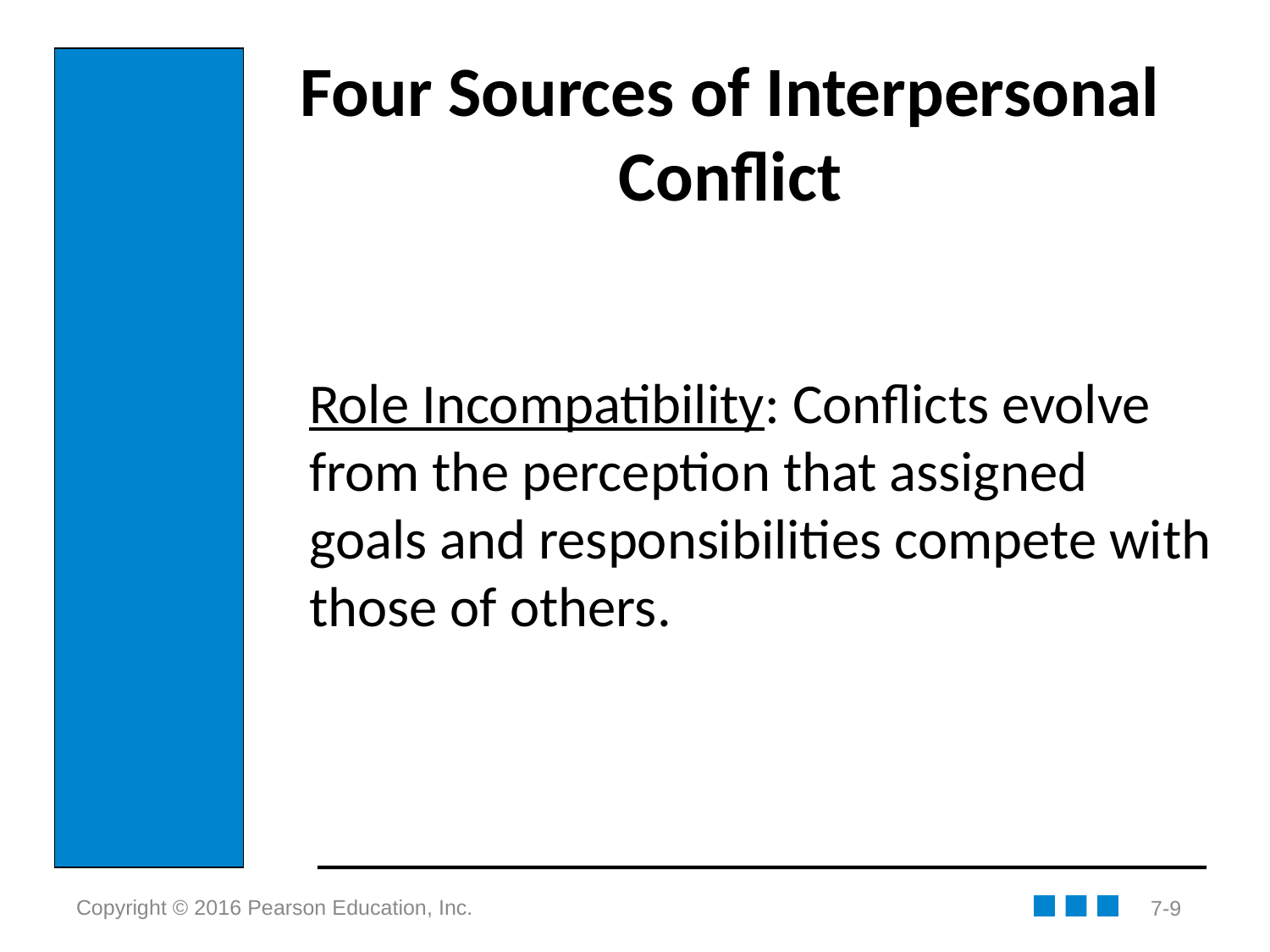

# Four Sources of Interpersonal Conflict

Role Incompatibility: Conflicts evolve from the perception that assigned goals and responsibilities compete with those of others.

7-9
Copyright © 2016 Pearson Education, Inc.